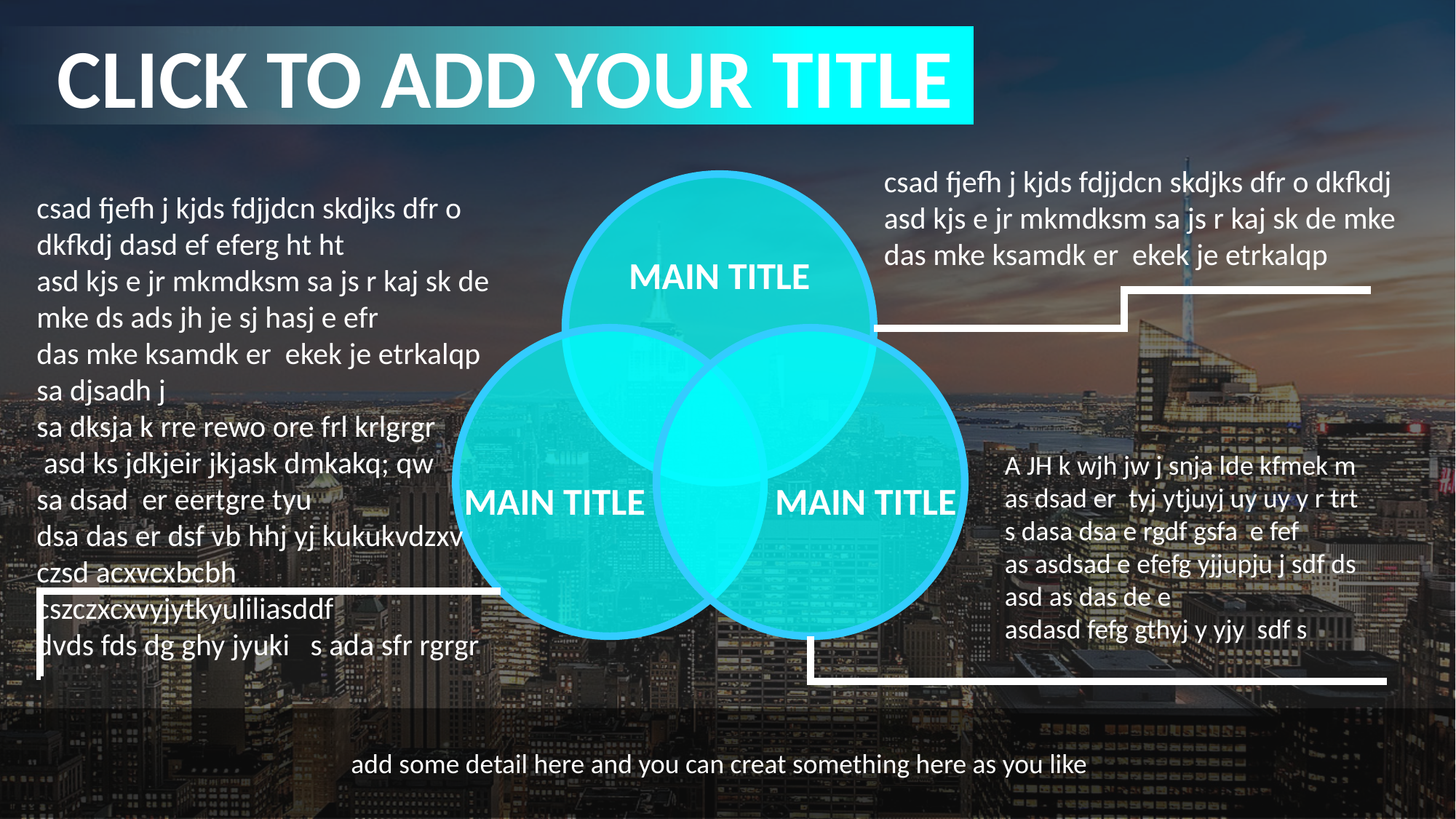

CLICK TO ADD YOUR TITLE

csad fjefh j kjds fdjjdcn skdjks dfr o dkfkdj
asd kjs e jr mkmdksm sa js r kaj sk de mke
das mke ksamdk er  ekek je etrkalqp

csad fjefh j kjds fdjjdcn skdjks dfr o dkfkdj dasd ef eferg ht ht
asd kjs e jr mkmdksm sa js r kaj sk de mke ds ads jh je sj hasj e efr
das mke ksamdk er  ekek je etrkalqp
sa djsadh j
sa dksja k rre rewo ore frl krlgrgr
 asd ks jdkjeir jkjask dmkakq; qw
sa dsad  er eertgre tyu
dsa das er dsf vb hhj yj kukukvdzxv
czsd acxvcxbcbh
cszczxcxvyjytkyuliliasddf
dvds fds dg ghy jyuki   s ada sfr rgrgr
MAIN TITLE

A JH k wjh jw j snja lde kfmek m
as dsad er  tyj ytjuyj uy uy y r trt
s dasa dsa e rgdf gsfa  e fef
as asdsad e efefg yjjupju j sdf ds
asd as das de e
asdasd fefg gthyj y yjy  sdf s
MAIN TITLE
MAIN TITLE

add some detail here and you can creat something here as you like